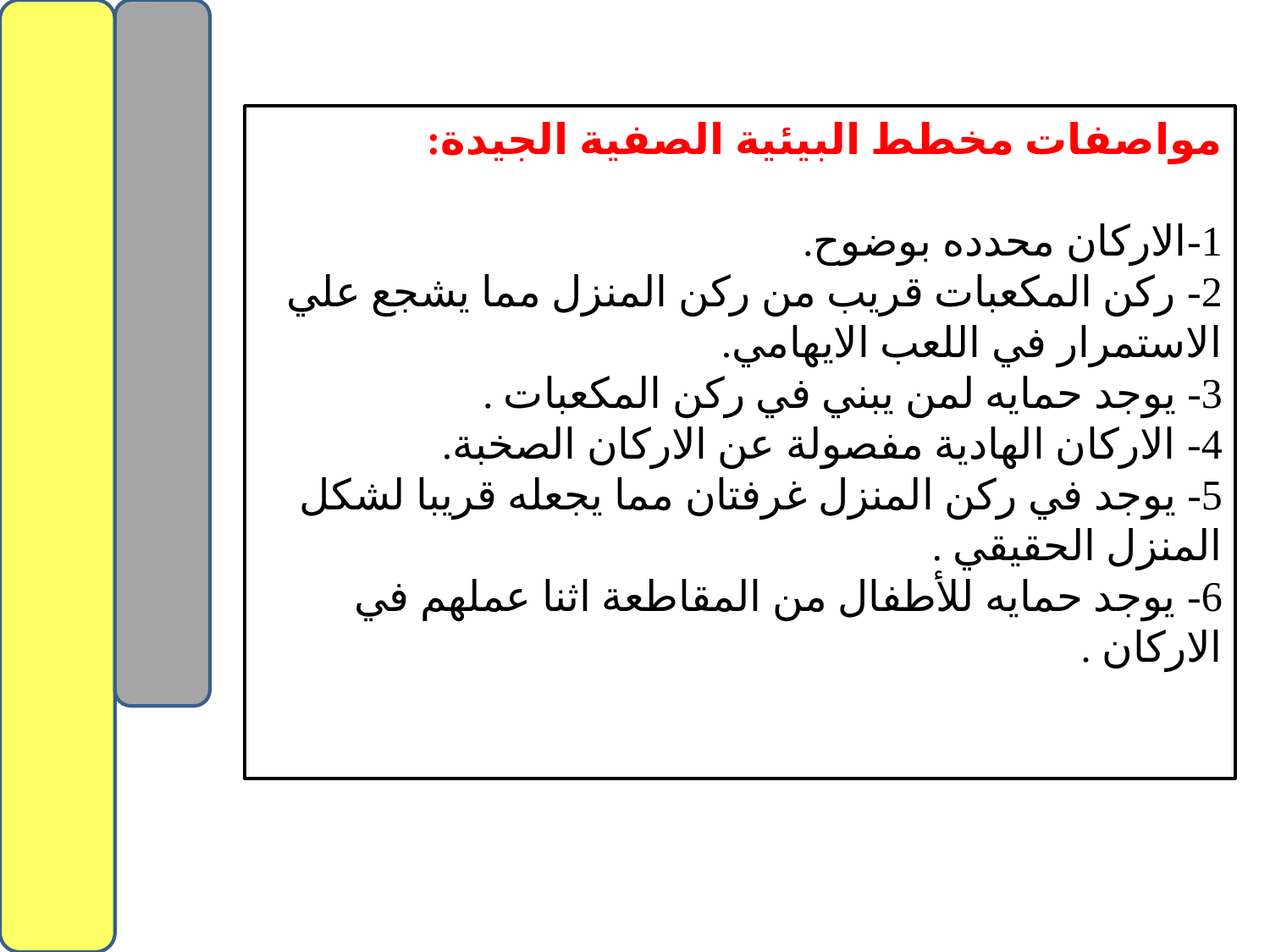

مواصفات مخطط البيئية الصفية الجيدة:

1-الاركان محدده بوضوح.
2- ركن المكعبات قريب من ركن المنزل مما يشجع علي الاستمرار في اللعب الايهامي.
3- يوجد حمايه لمن يبني في ركن المكعبات .
4- الاركان الهادية مفصولة عن الاركان الصخبة.
5- يوجد في ركن المنزل غرفتان مما يجعله قريبا لشكل المنزل الحقيقي .
6- يوجد حمايه للأطفال من المقاطعة اثنا عملهم في الاركان .